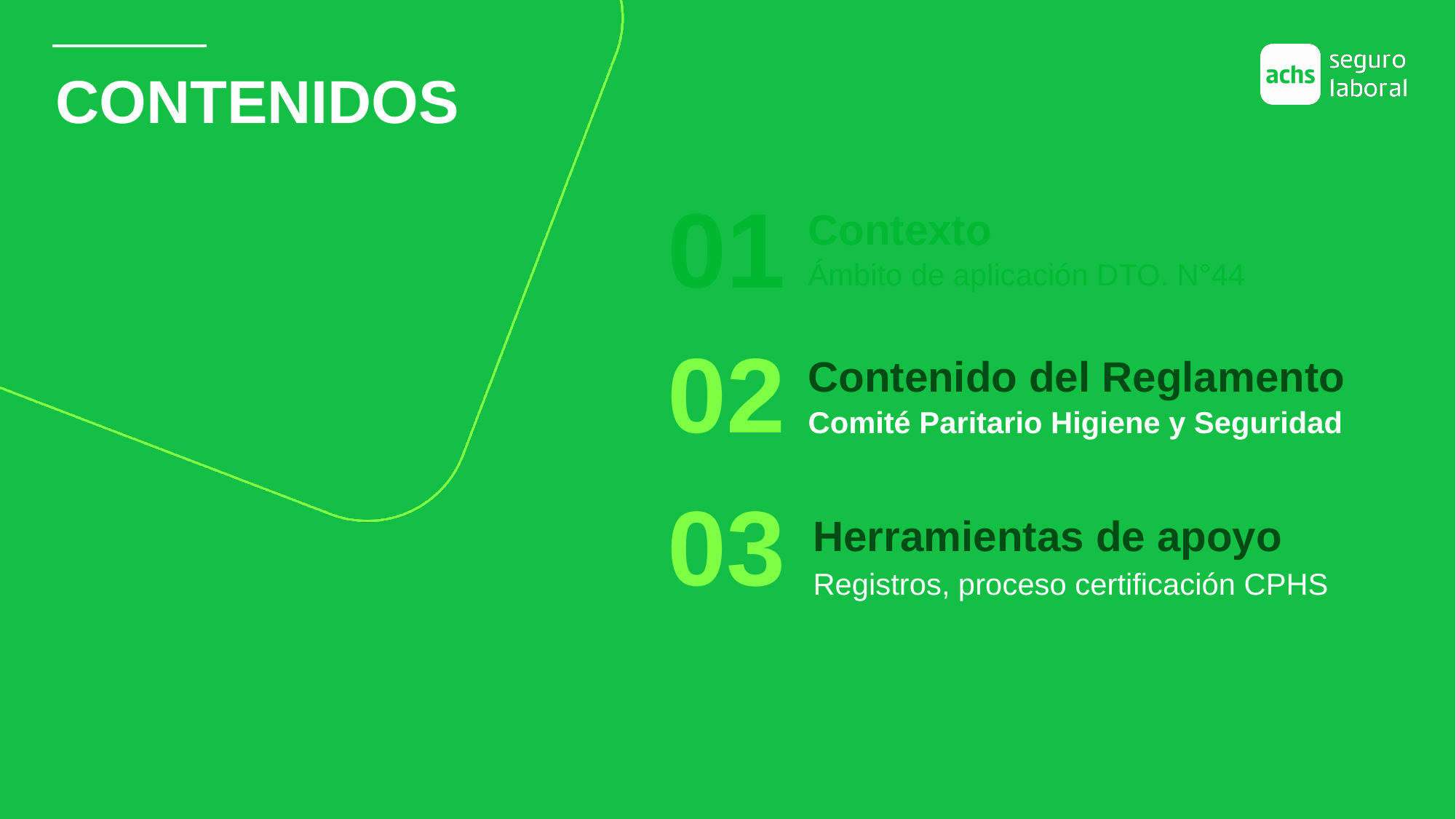

# CONTENIDOS
01
Contexto
Ámbito de aplicación DTO. N°44
02
Contenido del Reglamento
Comité Paritario Higiene y Seguridad
03
Herramientas de apoyo
Registros, proceso certificación CPHS